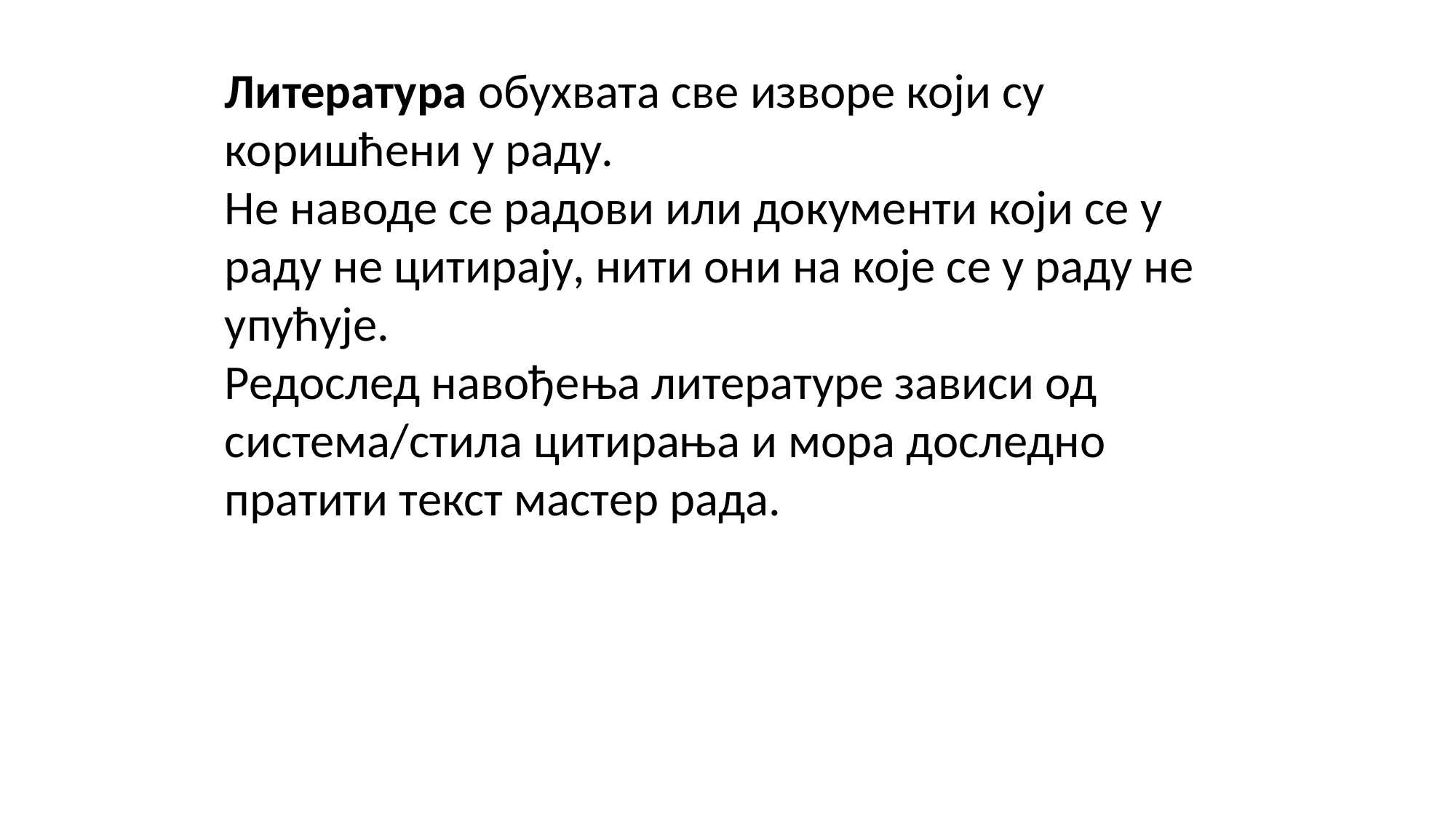

Литература обухвата све изворе који су коришћени у раду.
Не наводе се радови или документи који се у раду не цитирају, нити они на које се у раду не упућује.
Редослед навођења литературе зависи од система/стила цитирања и мора доследно пратити текст мастер рада.